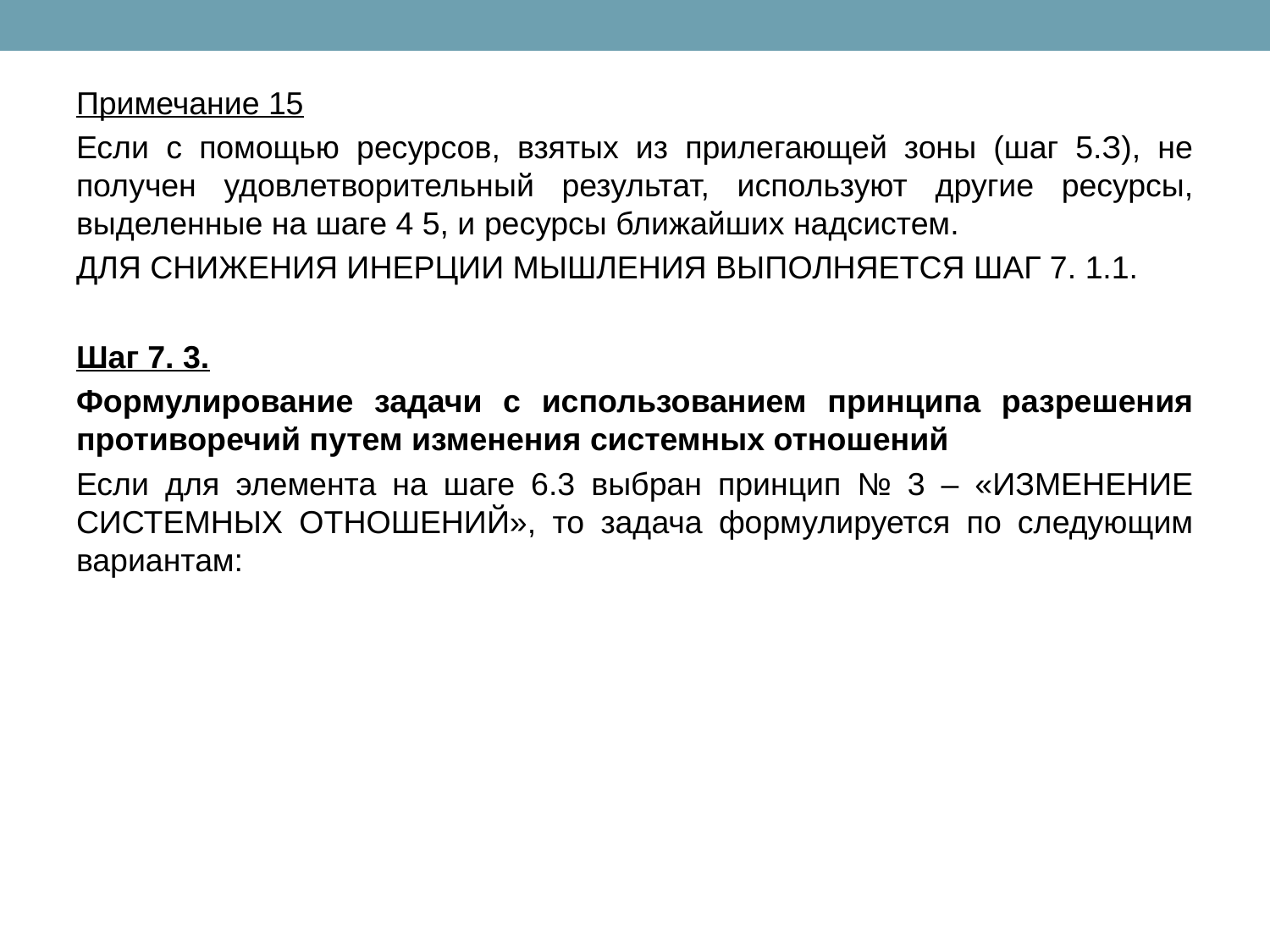

Примечание 15
Если с помощью ресурсов, взятых из прилегающей зоны (шаг 5.З), не получен удовлетворительный результат, используют другие ресурсы, выделенные на шаге 4 5, и ресурсы ближайших надсистем.
ДЛЯ СНИЖЕНИЯ ИНЕРЦИИ МЫШЛЕНИЯ ВЫПОЛНЯЕТСЯ ШАГ 7. 1.1.

Шаг 7. 3.
Формулирование задачи с использованием принципа разрешения противоречий путем изменения системных отношений
Если для элемента на шаге 6.3 выбран принцип № 3 – «ИЗМЕНЕНИЕ СИСТЕМНЫХ ОТНОШЕНИЙ», то задача формулируется по следующим вариантам: